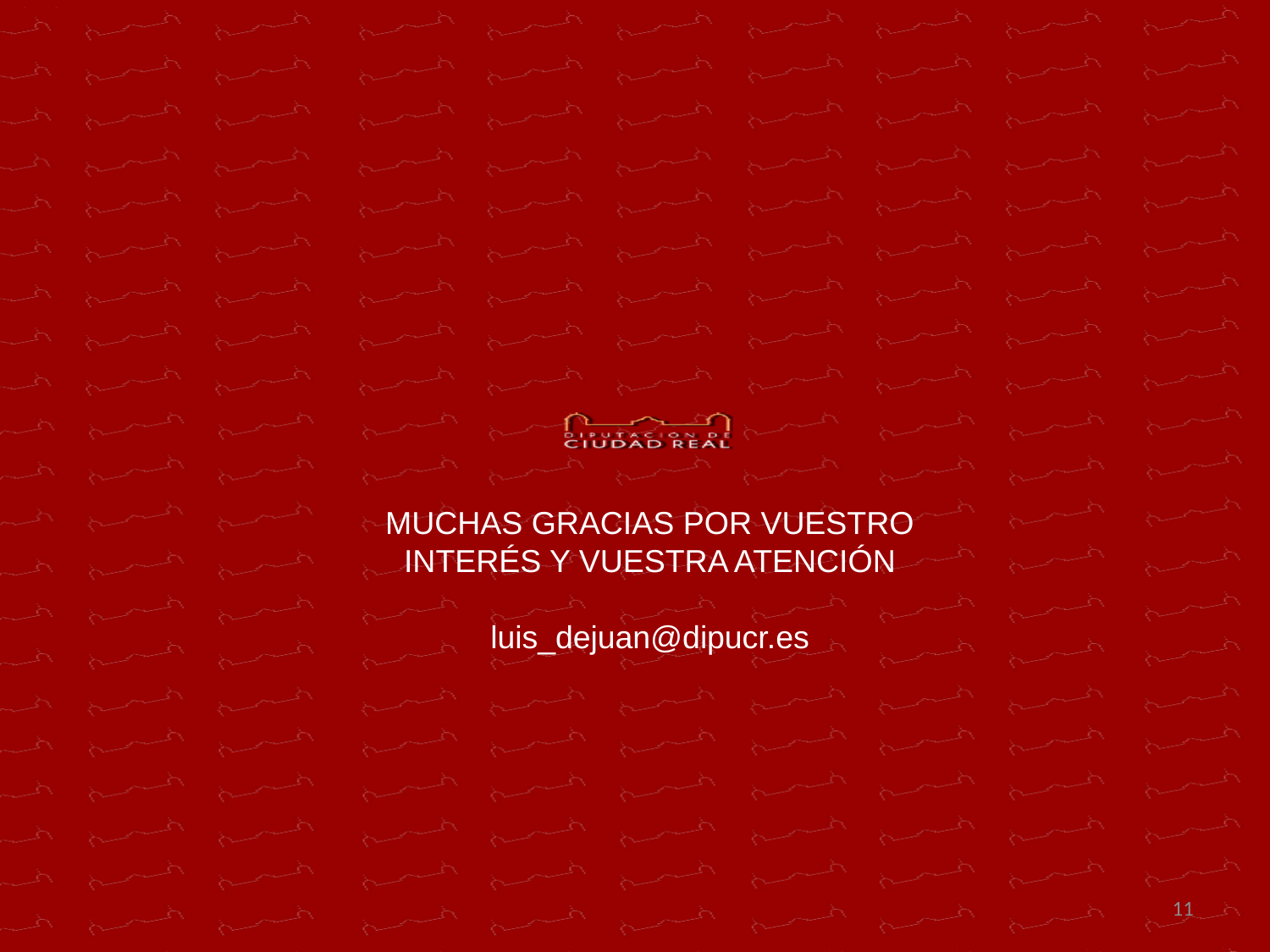

MUCHAS GRACIAS POR VUESTRO INTERÉS Y VUESTRA ATENCIÓN

luis_dejuan@dipucr.es

11